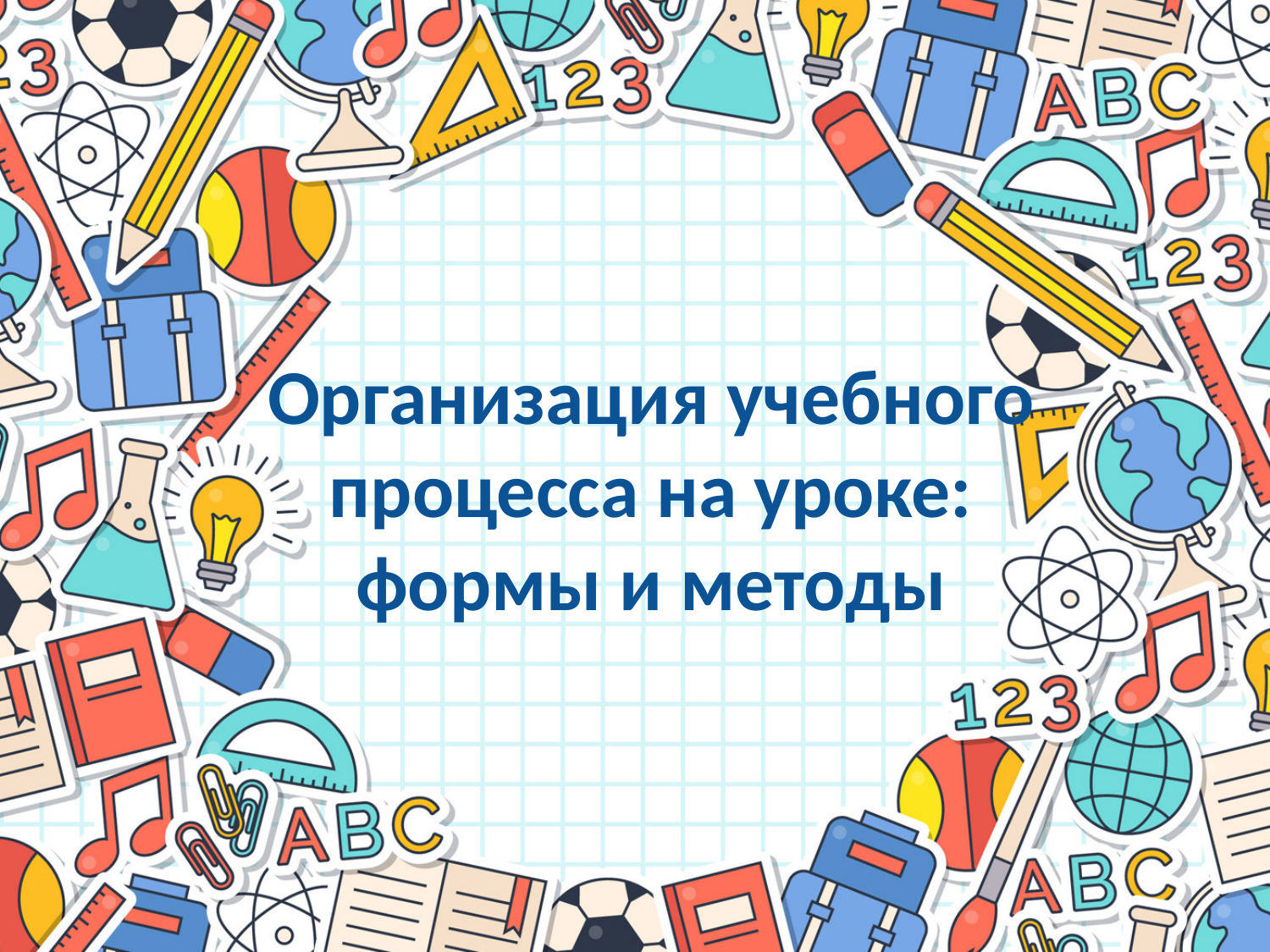

# Организация учебного процесса на уроке: формы и методы